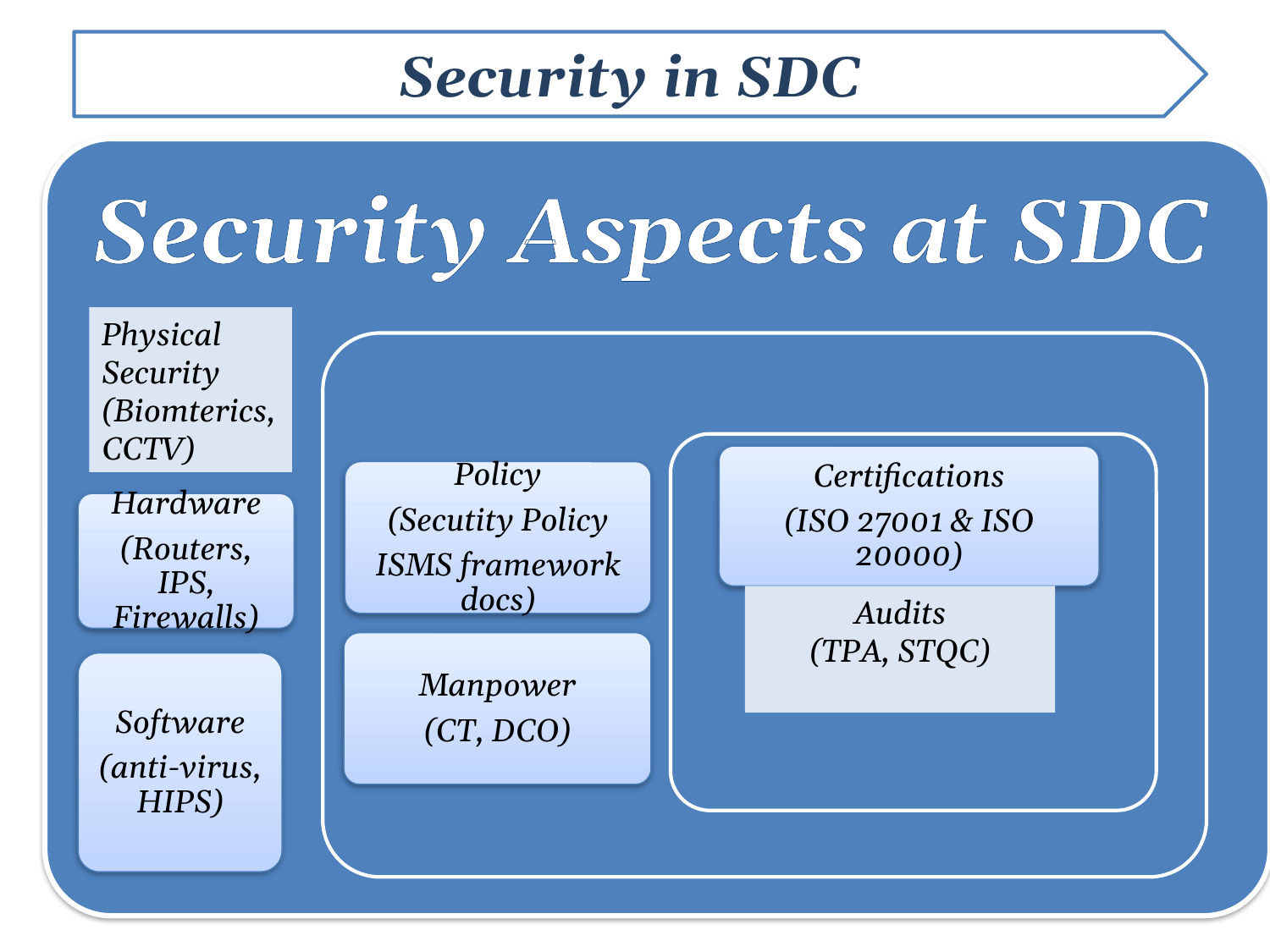

Security in SDC
Security Aspects at SDC
Hardware
(Routers, IPS, Firewalls)
Software
(anti-virus, HIPS)

Policy
(Secutity Policy
ISMS framework docs)
Manpower
(CT, DCO)

Certifications
(ISO 27001 & ISO 20000)
Physical Security
(Biomterics, CCTV)
Audits
(TPA, STQC)